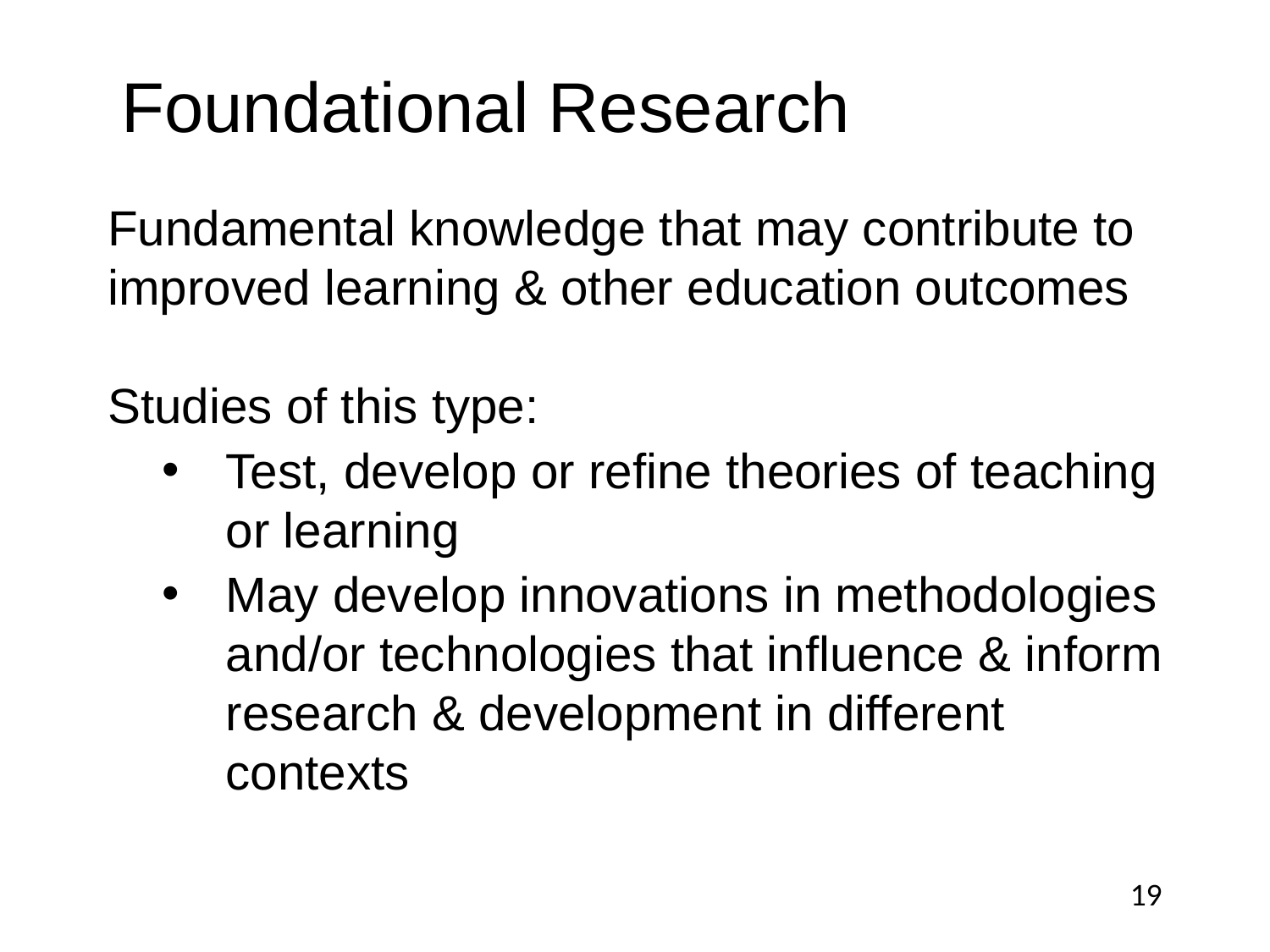

Foundational Research
Fundamental knowledge that may contribute to improved learning & other education outcomes

Studies of this type:
Test, develop or refine theories of teaching or learning
May develop innovations in methodologies and/or technologies that influence & inform research & development in different contexts
19